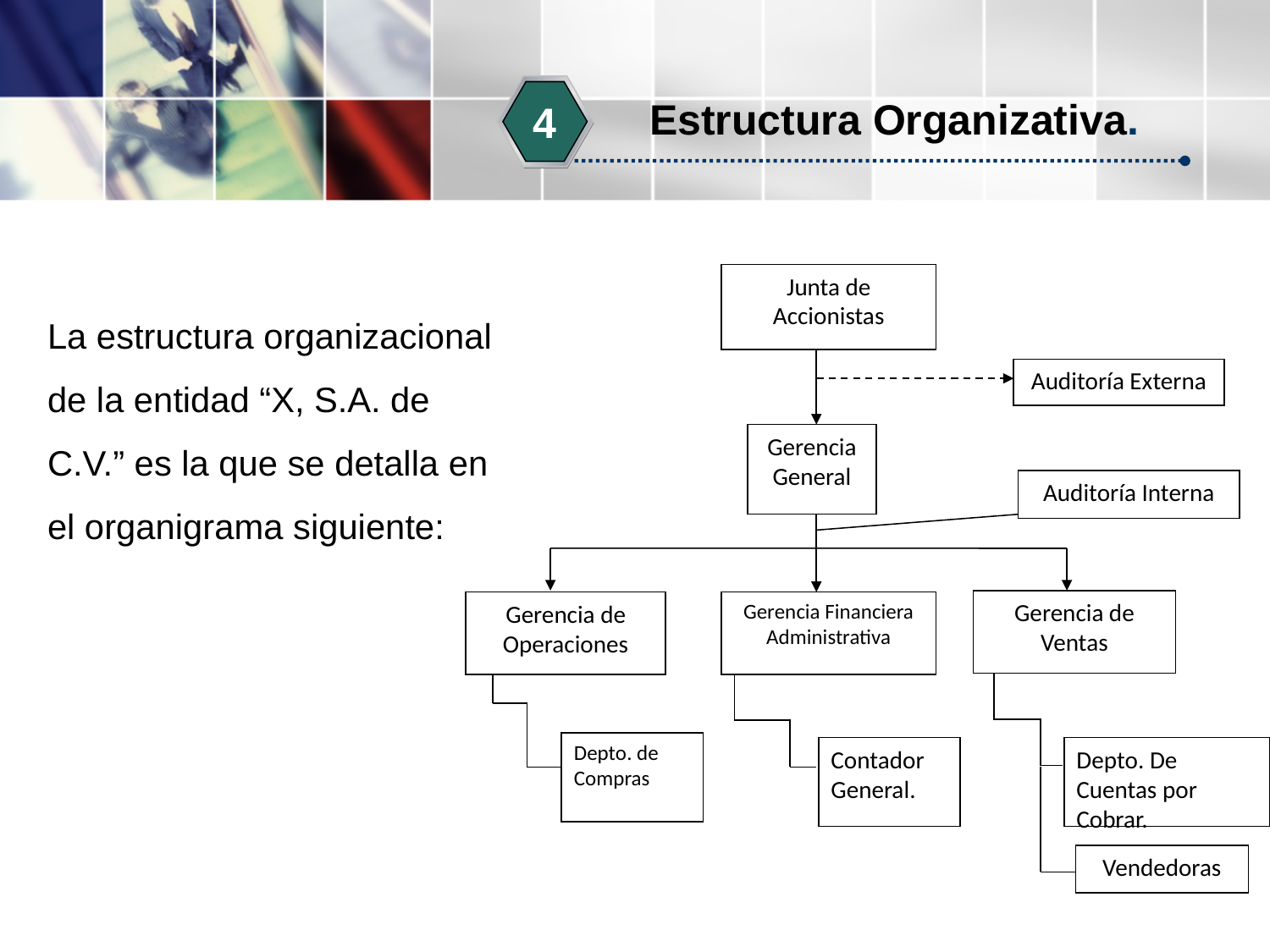

4

Estructura Organizativa.
Junta de Accionistas
Auditoría Externa
Gerencia General
Gerencia de Ventas
Gerencia de Operaciones
Gerencia Financiera Administrativa
Depto. De Cuentas por Cobrar.
Vendedoras
Depto. de Compras
Contador General.
Auditoría Interna
La estructura organizacional de la entidad “X, S.A. de C.V.” es la que se detalla en el organigrama siguiente: